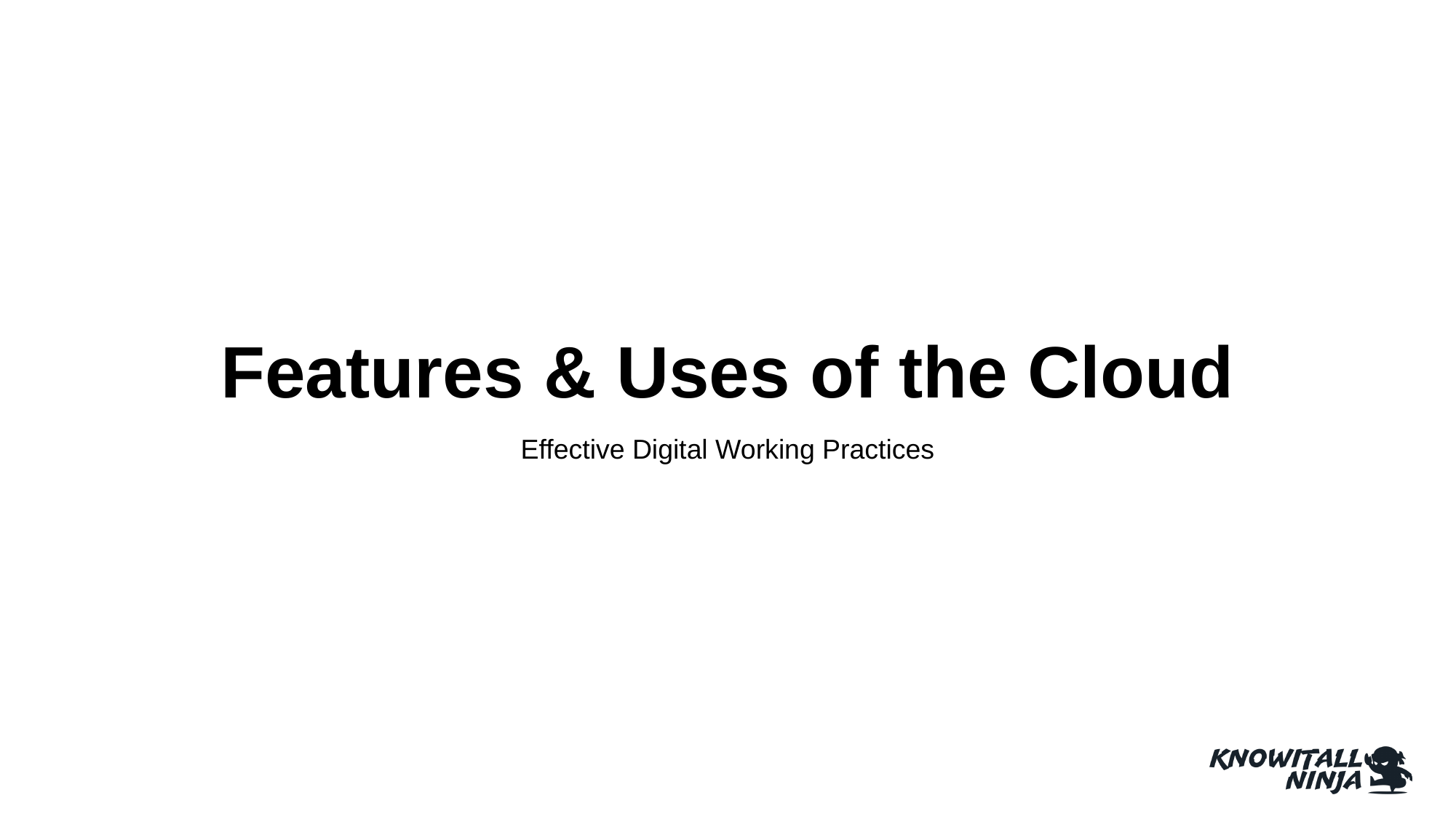

# Features & Uses of the Cloud
Effective Digital Working Practices